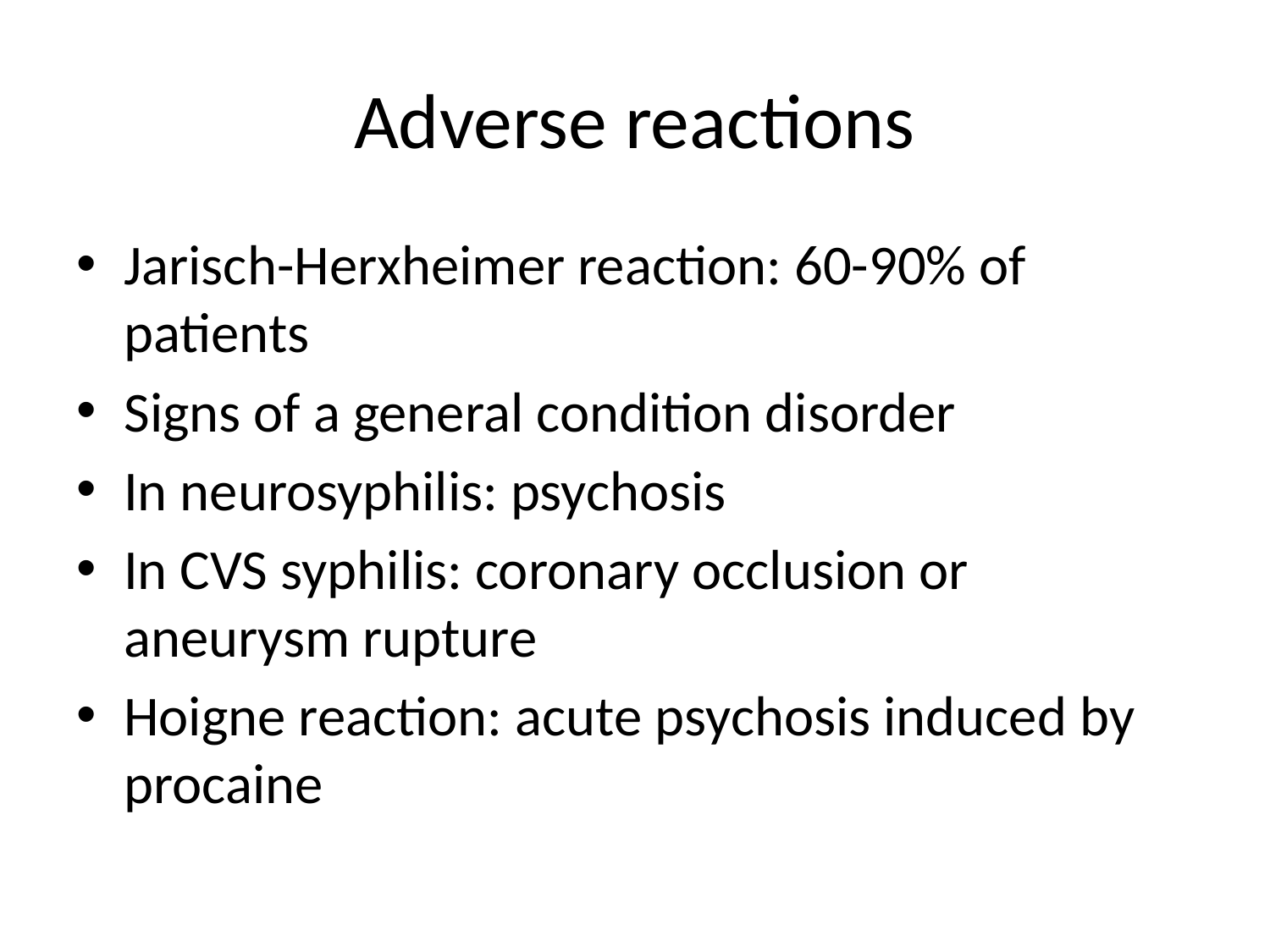

# Adverse reactions
Jarisch-Herxheimer reaction: 60-90% of patients
Signs of a general condition disorder
In neurosyphilis: psychosis
In CVS syphilis: coronary occlusion or aneurysm rupture
Hoigne reaction: acute psychosis induced by procaine